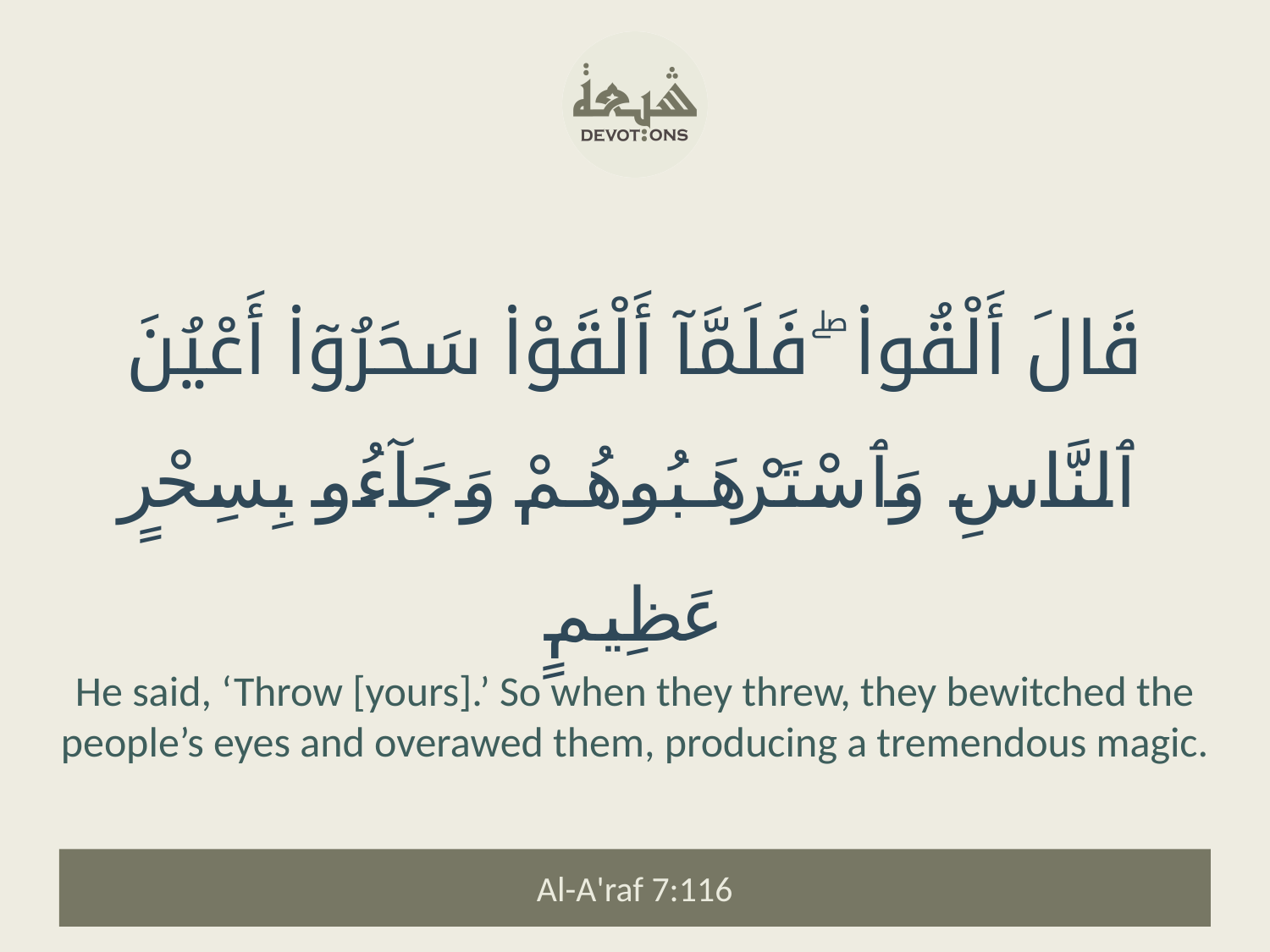

قَالَ أَلْقُوا۟ ۖ فَلَمَّآ أَلْقَوْا۟ سَحَرُوٓا۟ أَعْيُنَ ٱلنَّاسِ وَٱسْتَرْهَبُوهُمْ وَجَآءُو بِسِحْرٍ عَظِيمٍ
He said, ‘Throw [yours].’ So when they threw, they bewitched the people’s eyes and overawed them, producing a tremendous magic.
Al-A'raf 7:116